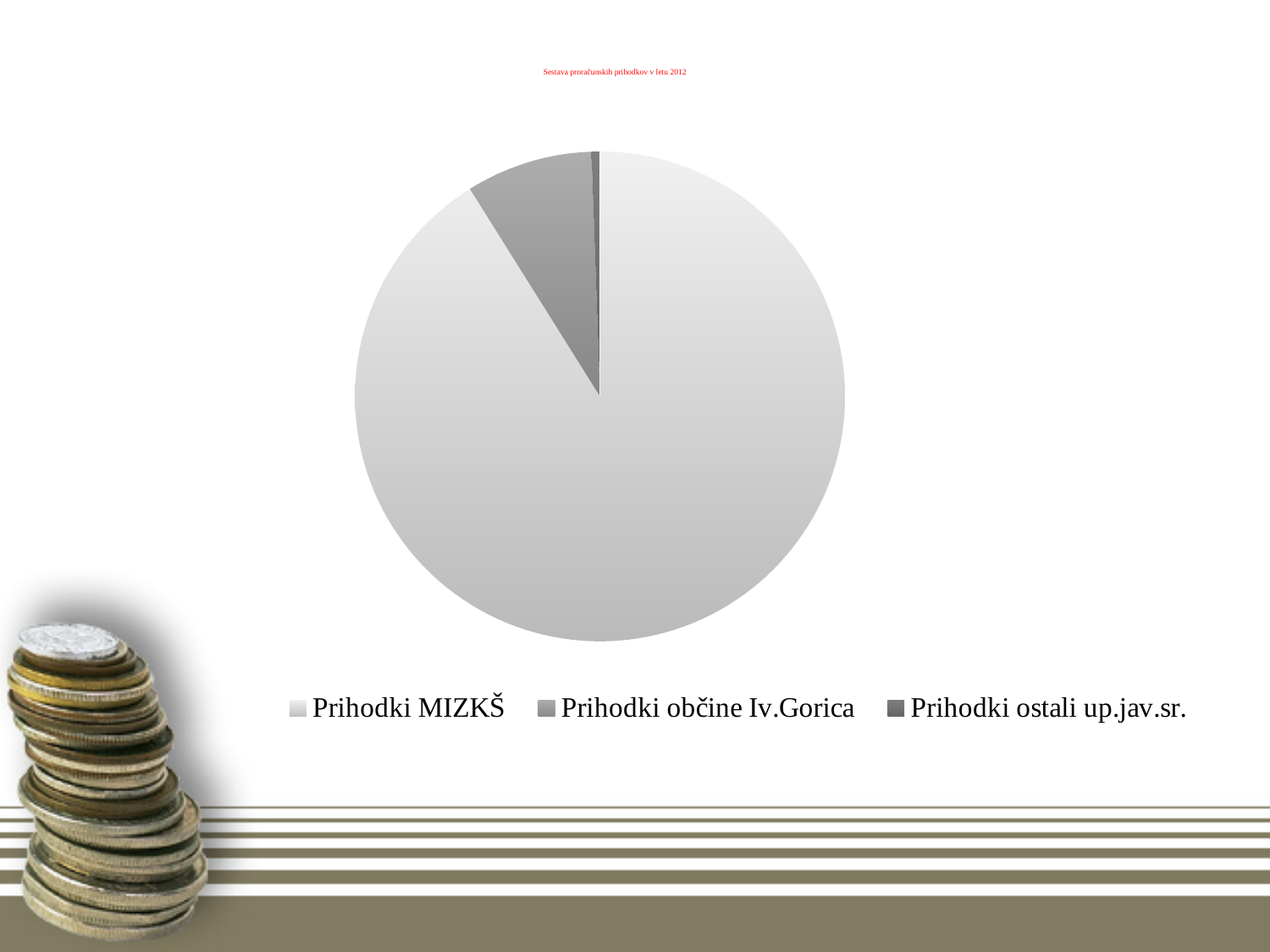

# Sestava proračunskih prihodkov v letu 2012

### Chart:

| Category | Leto 2012 |
|---|---|
| Prihodki MIZKŠ | 3807287.41 |
| Prihodki občine Iv.Gorica | 348867.72 |
| Prihodki ostali up.jav.sr. | 23604.47 |